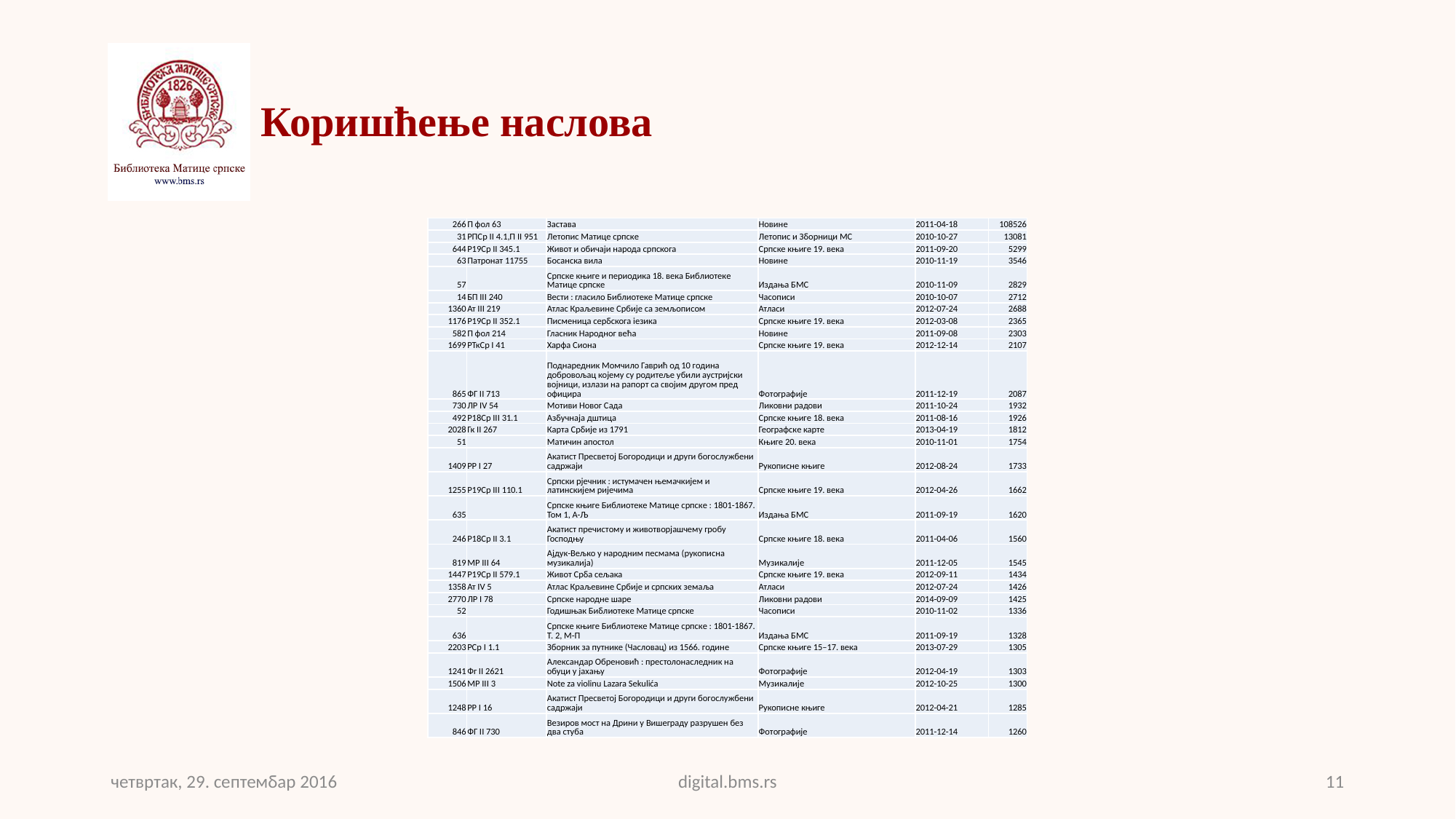

# Коришћење наслова
| 266 | П фол 63 | Застава | Новине | 2011-04-18 | 108526 |
| --- | --- | --- | --- | --- | --- |
| 31 | РПСр II 4.1,П II 951 | Летопис Матице српске | Летопис и Зборници МС | 2010-10-27 | 13081 |
| 644 | Р19Ср II 345.1 | Живот и обичаји народа српскога | Српске књиге 19. века | 2011-09-20 | 5299 |
| 63 | Патронат 11755 | Босанска вила | Новине | 2010-11-19 | 3546 |
| 57 |  | Српске књиге и периодика 18. века Библиотеке Матице српске | Издања БМС | 2010-11-09 | 2829 |
| 14 | БП III 240 | Вести : гласило Библиотеке Матице српске | Часописи | 2010-10-07 | 2712 |
| 1360 | Ат III 219 | Атлас Краљевине Србије са земљописом | Атласи | 2012-07-24 | 2688 |
| 1176 | Р19Ср II 352.1 | Писменица сербскога іезика | Српске књиге 19. века | 2012-03-08 | 2365 |
| 582 | П фол 214 | Гласник Народног већа | Новине | 2011-09-08 | 2303 |
| 1699 | РТкСр I 41 | Харфа Сиона | Српске књиге 19. века | 2012-12-14 | 2107 |
| 865 | ФГ II 713 | Поднаредник Момчило Гаврић од 10 година добровољац којему су родитеље убили аустријски војници, излази на рапорт са својим другом пред официра | Фотографије | 2011-12-19 | 2087 |
| 730 | ЛР IV 54 | Мотиви Новог Сада | Ликовни радови | 2011-10-24 | 1932 |
| 492 | Р18Ср III 31.1 | Азбучнаја дштица | Српске књиге 18. века | 2011-08-16 | 1926 |
| 2028 | Гк II 267 | Карта Србије из 1791 | Географске карте | 2013-04-19 | 1812 |
| 51 |  | Матичин апостол | Књиге 20. века | 2010-11-01 | 1754 |
| 1409 | РР I 27 | Акатист Пресветој Богородици и други богослужбени садржаји | Рукописне књиге | 2012-08-24 | 1733 |
| 1255 | Р19Ср III 110.1 | Српски рјечник : истумачен њемачкијем и латинскијем ријечима | Српске књиге 19. века | 2012-04-26 | 1662 |
| 635 |  | Српске књиге Библиотеке Матице српске : 1801-1867. Том 1, А-Љ | Издања БМС | 2011-09-19 | 1620 |
| 246 | Р18Ср II 3.1 | Акатист пречистому и животворјашчему гробу Господњу | Српске књиге 18. века | 2011-04-06 | 1560 |
| 819 | МР III 64 | Ајдук-Вељко у народним песмама (рукописна музикалија) | Музикалије | 2011-12-05 | 1545 |
| 1447 | Р19Ср II 579.1 | Живот Срба сељака | Српске књиге 19. века | 2012-09-11 | 1434 |
| 1358 | Ат IV 5 | Атлас Краљевине Србије и српских земаља | Атласи | 2012-07-24 | 1426 |
| 2770 | ЛР I 78 | Српске народне шаре | Ликовни радови | 2014-09-09 | 1425 |
| 52 |  | Годишњак Библиотеке Матице српске | Часописи | 2010-11-02 | 1336 |
| 636 |  | Српске књиге Библиотеке Матице српске : 1801-1867. Т. 2, М-П | Издања БМС | 2011-09-19 | 1328 |
| 2203 | РСр I 1.1 | Зборник за путнике (Часловац) из 1566. године | Српске књиге 15–17. века | 2013-07-29 | 1305 |
| 1241 | Фг II 2621 | Александар Обреновић : престолонаследник на обуци у јахању | Фотографије | 2012-04-19 | 1303 |
| 1506 | МР III 3 | Note za violinu Lazara Sekulića | Музикалије | 2012-10-25 | 1300 |
| 1248 | РР I 16 | Акатист Пресветој Богородици и други богослужбени садржаји | Рукописне књиге | 2012-04-21 | 1285 |
| 846 | ФГ II 730 | Везиров мост на Дрини у Вишеграду разрушен без два стуба | Фотографије | 2011-12-14 | 1260 |
четвртак, 29. септембар 2016
digital.bms.rs
11